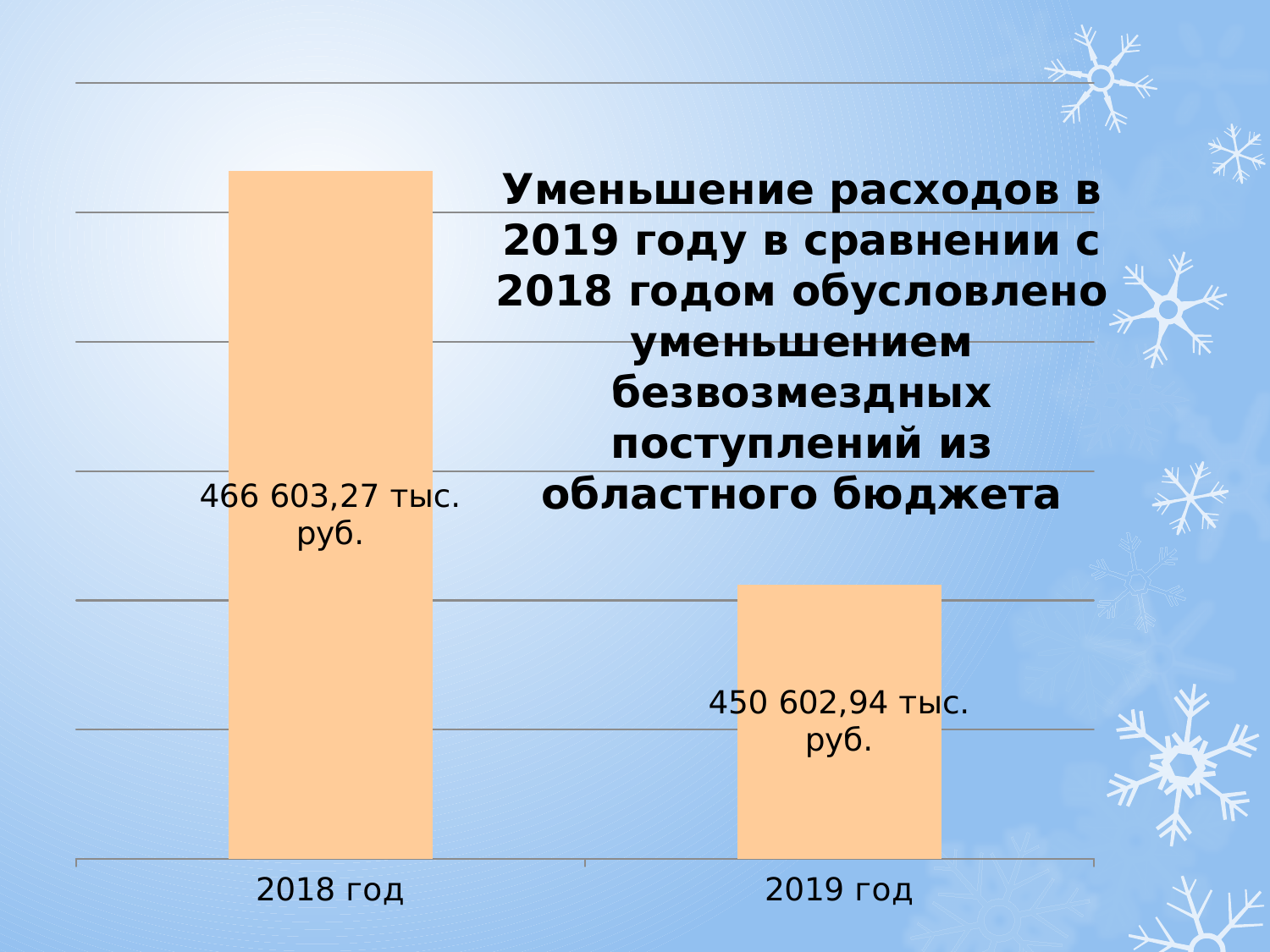

### Chart

| Category | Ряд 1 |
|---|---|
| 2018 год | 466603.27 |
| 2019 год | 450602.9 |
Уменьшение расходов в 2019 году в сравнении с 2018 годом обусловлено уменьшением безвозмездных поступлений из областного бюджета